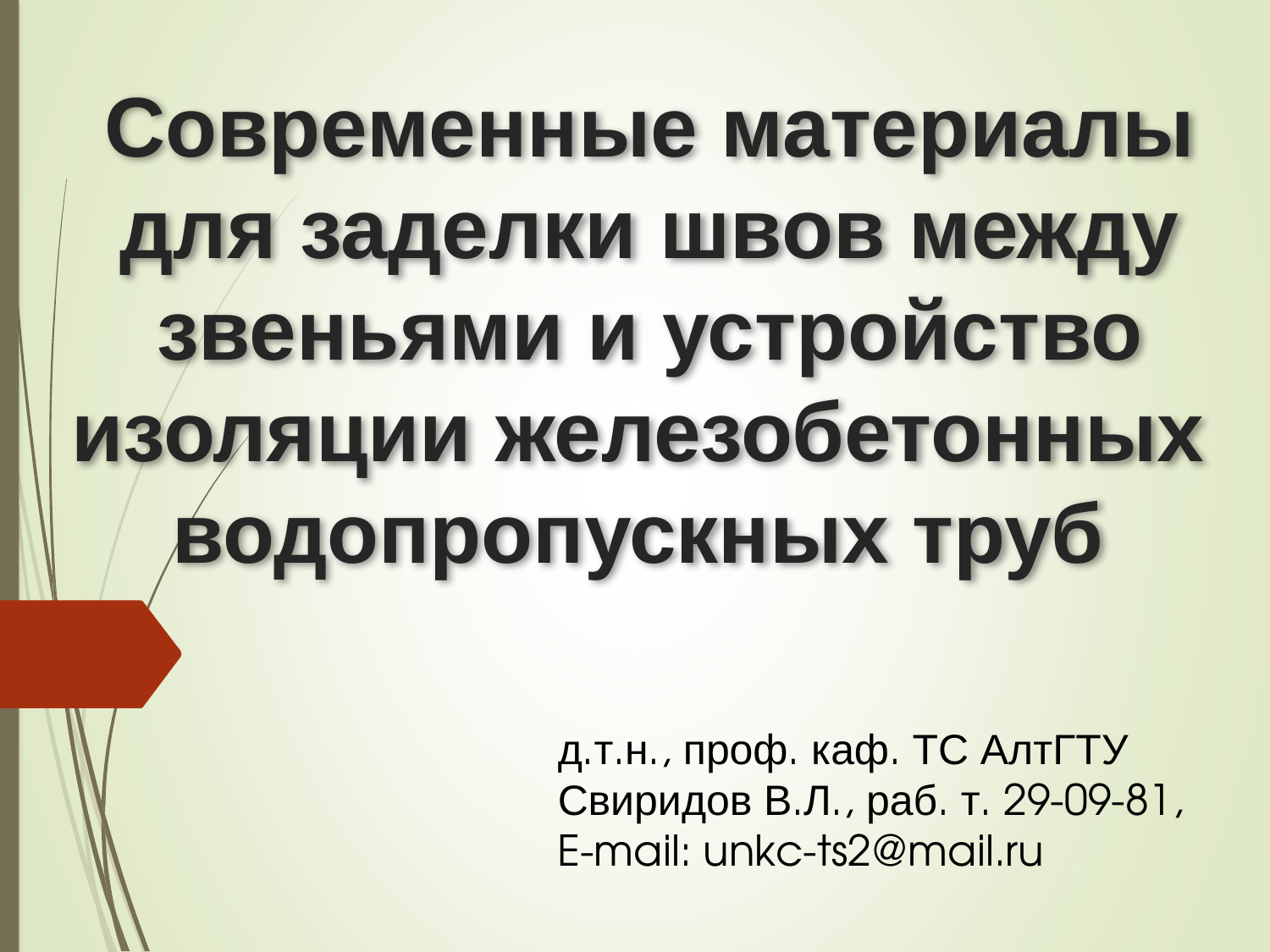

# Современные материалы для заделки швов между звеньями и устройство изоляции железобетонных водопропускных труб
д.т.н., проф. каф. ТС АлтГТУ
Свиридов В.Л., раб. т. 29-09-81,
E-mail: unkc-ts2@mail.ru